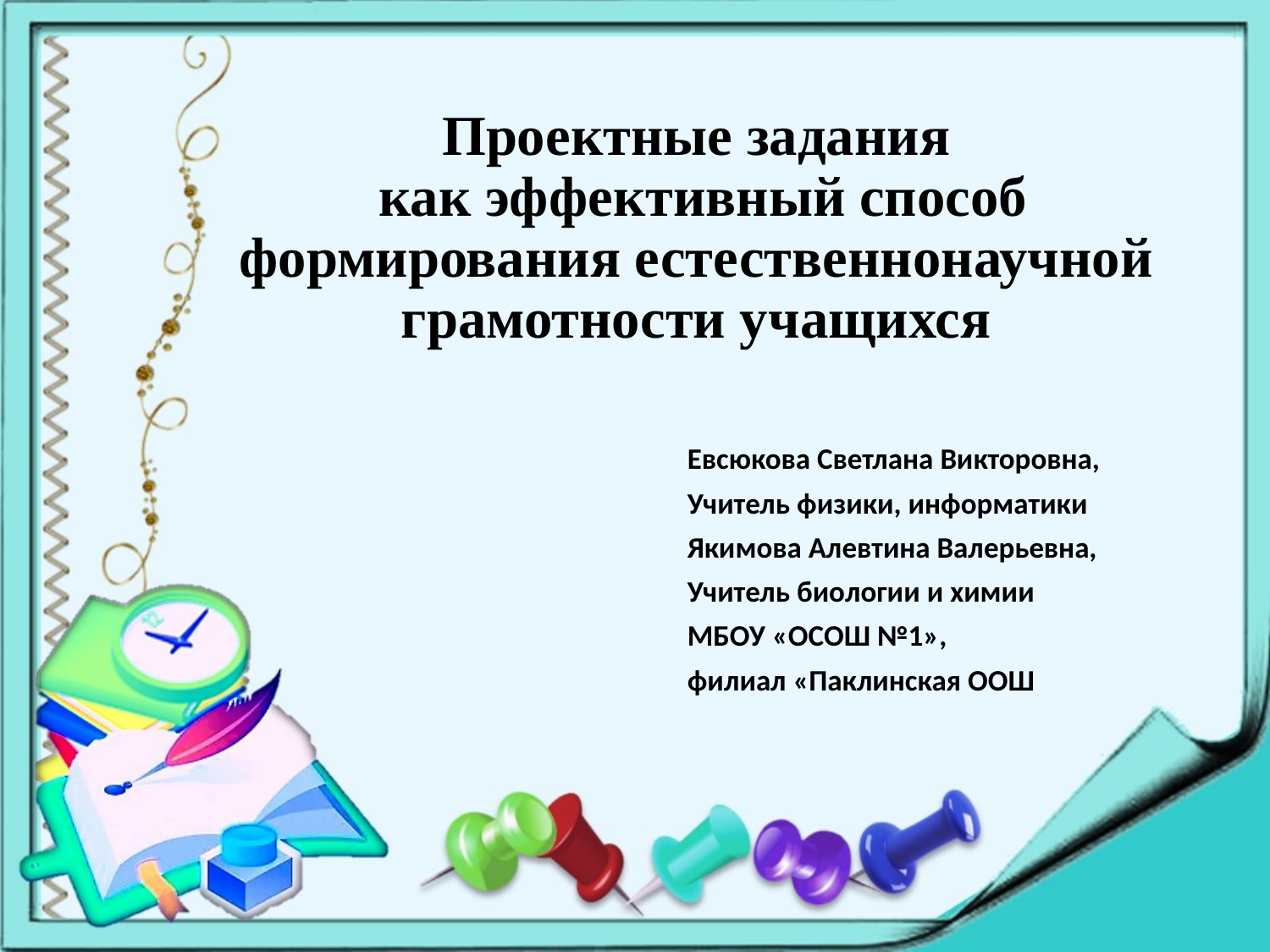

# Проектные задания как эффективный способ формирования естественнонаучной грамотности учащихся
Евсюкова Светлана Викторовна,
Учитель физики, информатики
Якимова Алевтина Валерьевна,
Учитель биологии и химии
МБОУ «ОСОШ №1»,
филиал «Паклинская ООШ